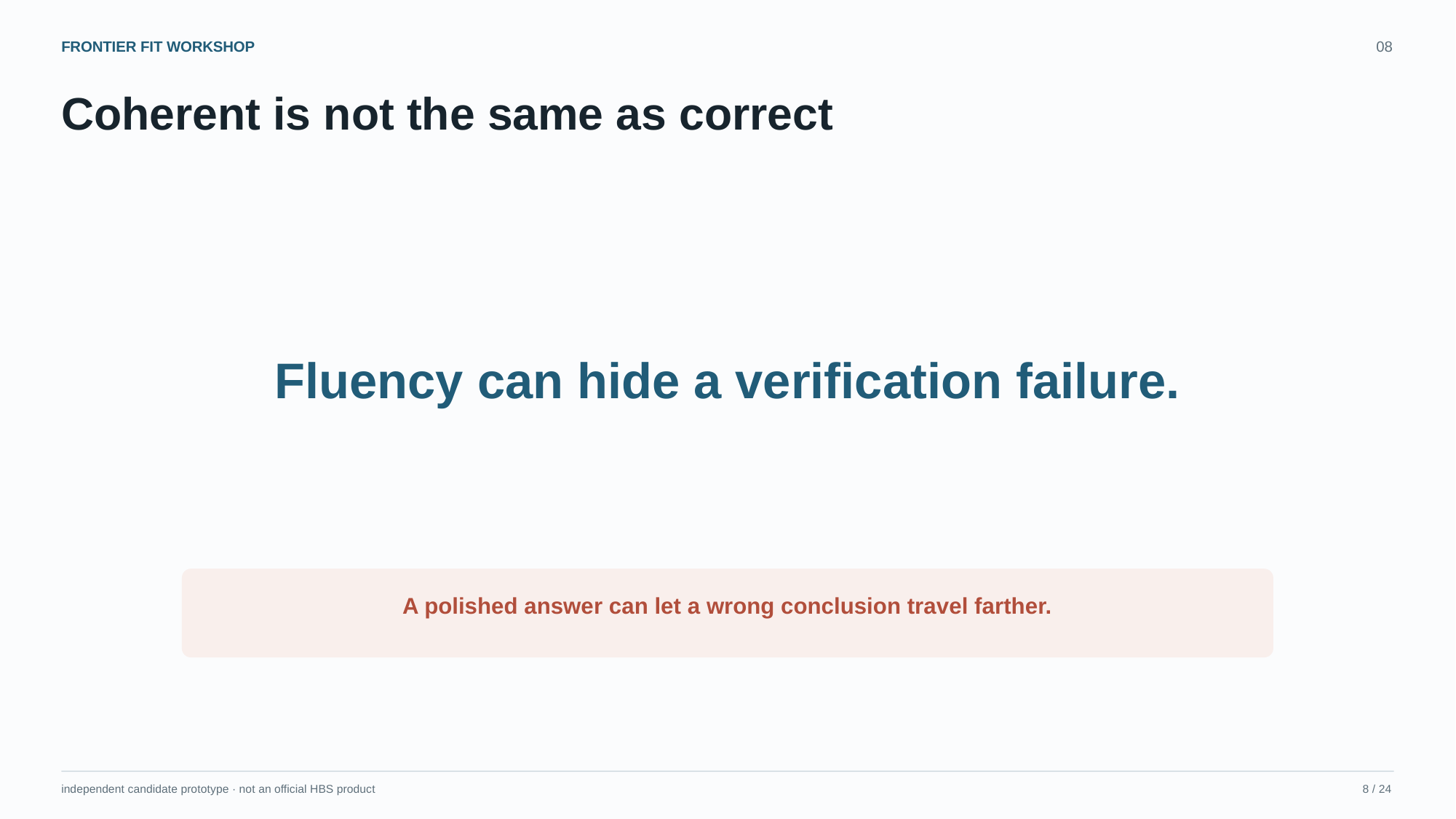

FRONTIER FIT WORKSHOP
08
Coherent is not the same as correct
Fluency can hide a verification failure.

A polished answer can let a wrong conclusion travel farther.
independent candidate prototype · not an official HBS product
8 / 24